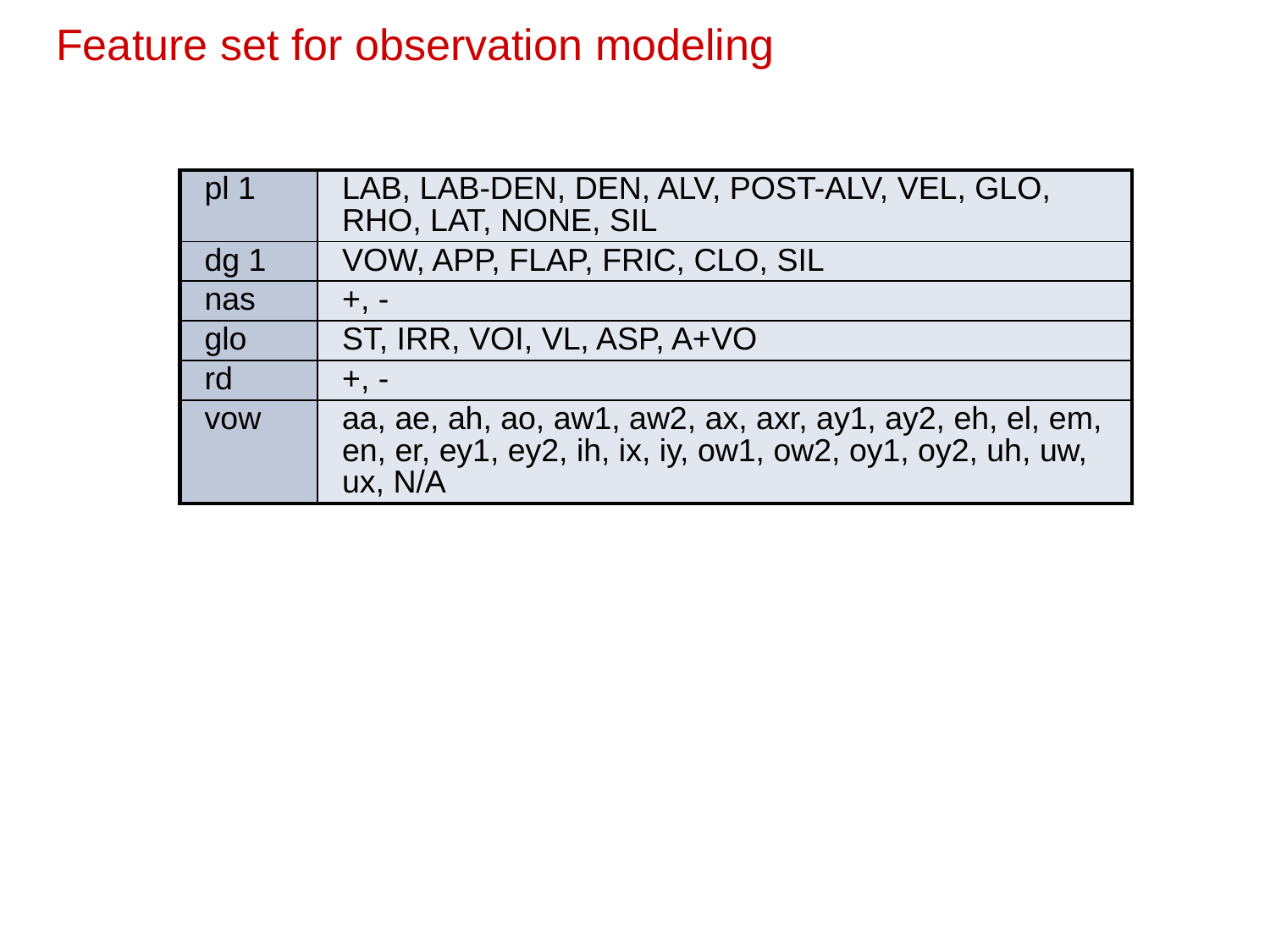

# Feature set for observation modeling
| pl 1 | LAB, LAB-DEN, DEN, ALV, POST-ALV, VEL, GLO, RHO, LAT, NONE, SIL |
| --- | --- |
| dg 1 | VOW, APP, FLAP, FRIC, CLO, SIL |
| nas | +, - |
| glo | ST, IRR, VOI, VL, ASP, A+VO |
| rd | +, - |
| vow | aa, ae, ah, ao, aw1, aw2, ax, axr, ay1, ay2, eh, el, em, en, er, ey1, ey2, ih, ix, iy, ow1, ow2, oy1, oy2, uh, uw, ux, N/A |